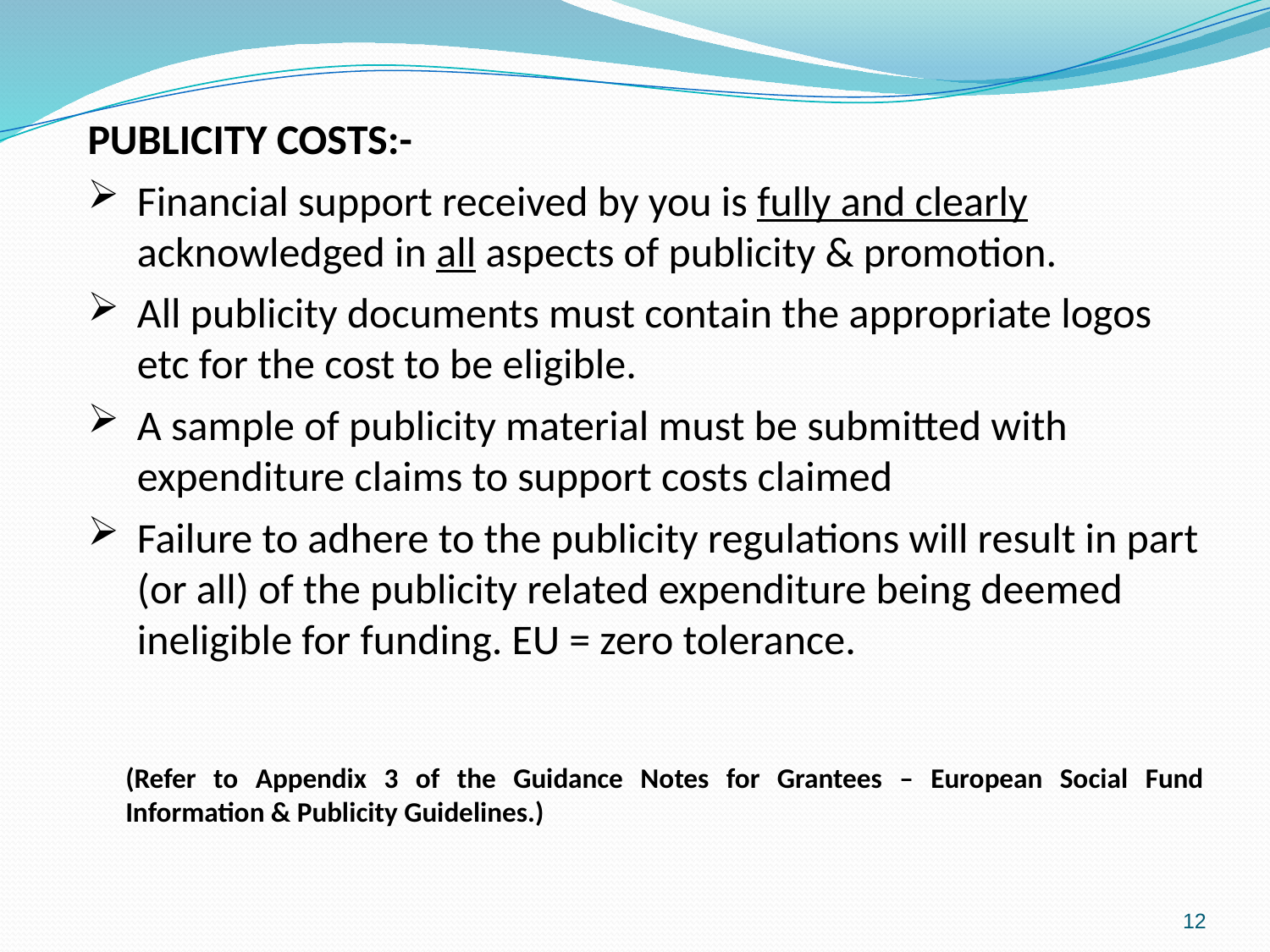

PUBLICITY COSTS:-
Financial support received by you is fully and clearly acknowledged in all aspects of publicity & promotion.
All publicity documents must contain the appropriate logos etc for the cost to be eligible.
A sample of publicity material must be submitted with expenditure claims to support costs claimed
Failure to adhere to the publicity regulations will result in part (or all) of the publicity related expenditure being deemed ineligible for funding. EU = zero tolerance.

	(Refer to Appendix 3 of the Guidance Notes for Grantees – European Social Fund Information & Publicity Guidelines.)

12